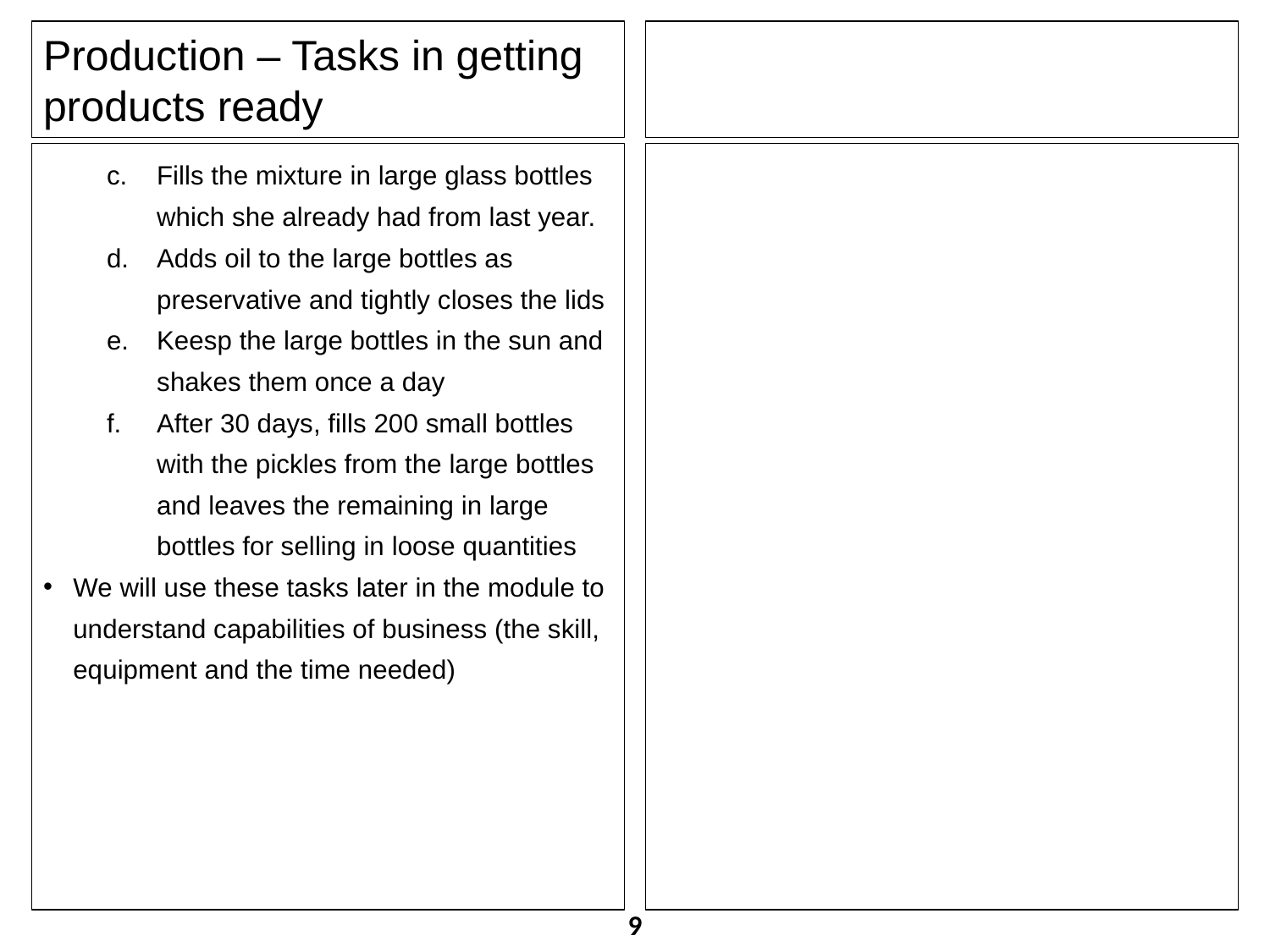

Production – Tasks in getting products ready

Fills the mixture in large glass bottles which she already had from last year.
Adds oil to the large bottles as preservative and tightly closes the lids
Keesp the large bottles in the sun and shakes them once a day
After 30 days, fills 200 small bottles with the pickles from the large bottles and leaves the remaining in large bottles for selling in loose quantities
We will use these tasks later in the module to understand capabilities of business (the skill, equipment and the time needed)

9